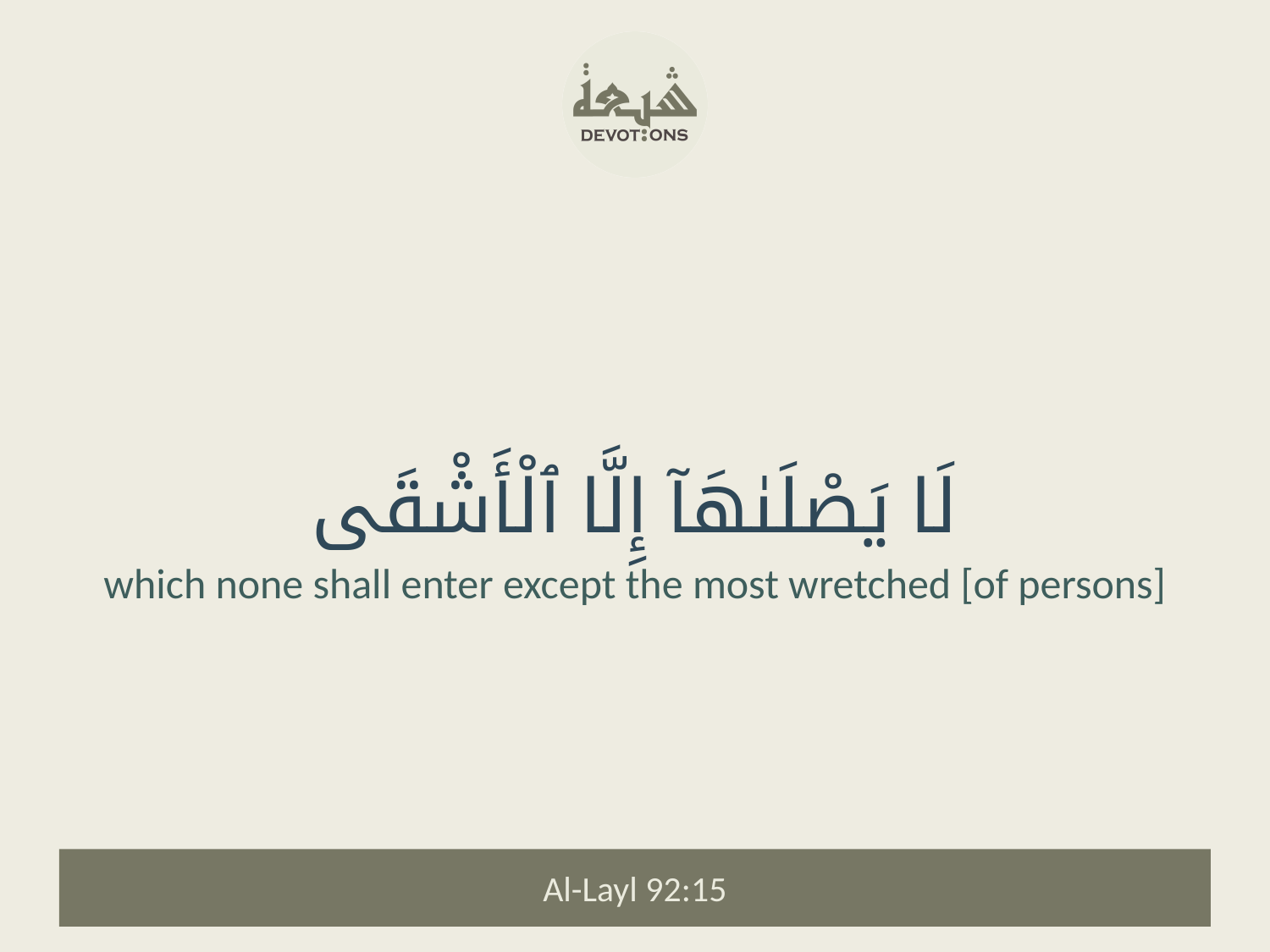

لَا يَصْلَىٰهَآ إِلَّا ٱلْأَشْقَى
which none shall enter except the most wretched [of persons]
Al-Layl 92:15